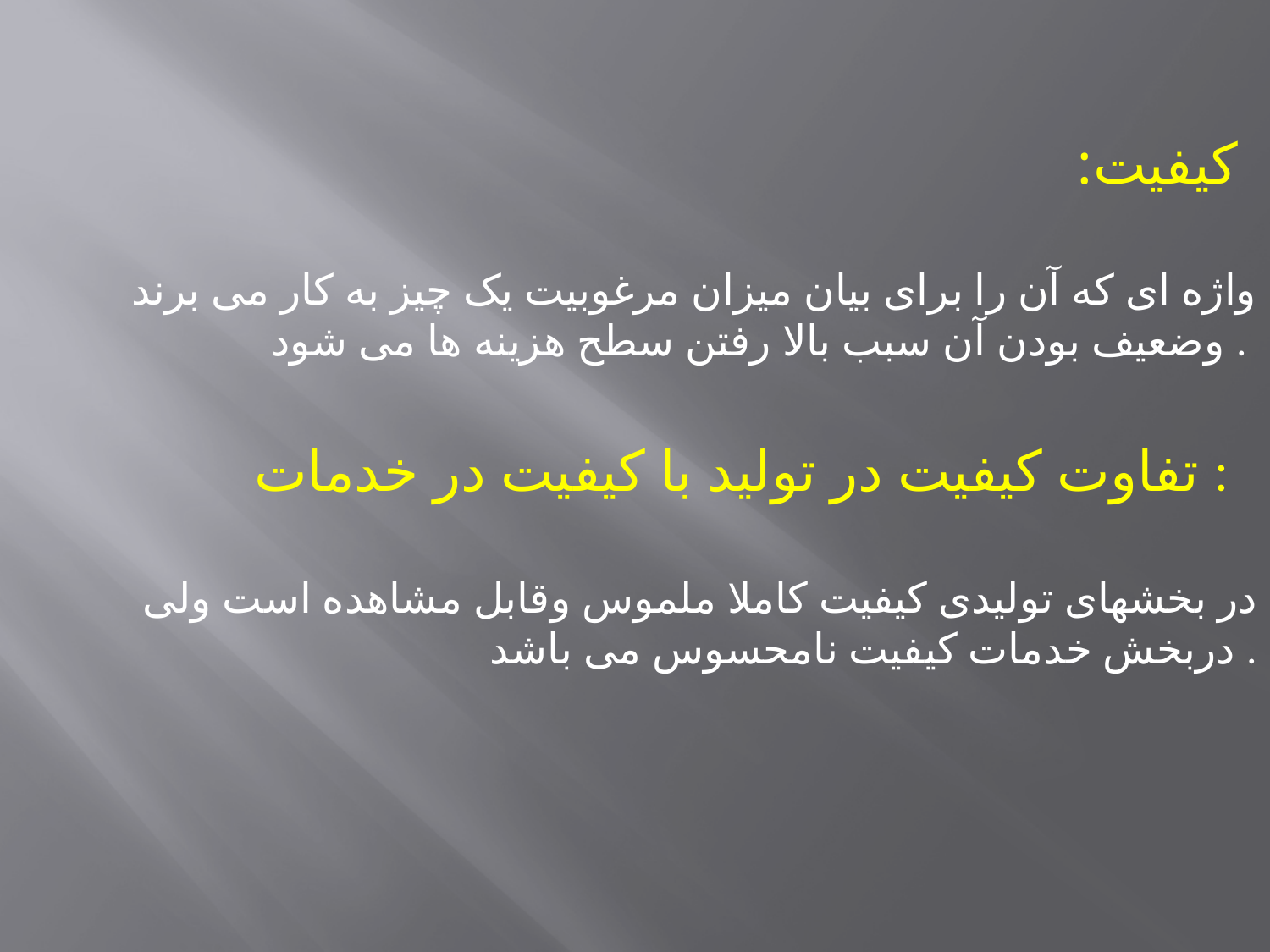

کیفیت:

       واژه ای که آن را برای بیان میزان مرغوبیت یک چیز به کار می برند وضعیف بودن آن سبب بالا رفتن سطح هزینه ها می شود .

تفاوت کیفیت در تولید با کیفیت در خدمات :

در بخشهای تولیدی کیفیت کاملا ملموس وقابل مشاهده است ولی دربخش خدمات کیفیت نامحسوس می باشد .